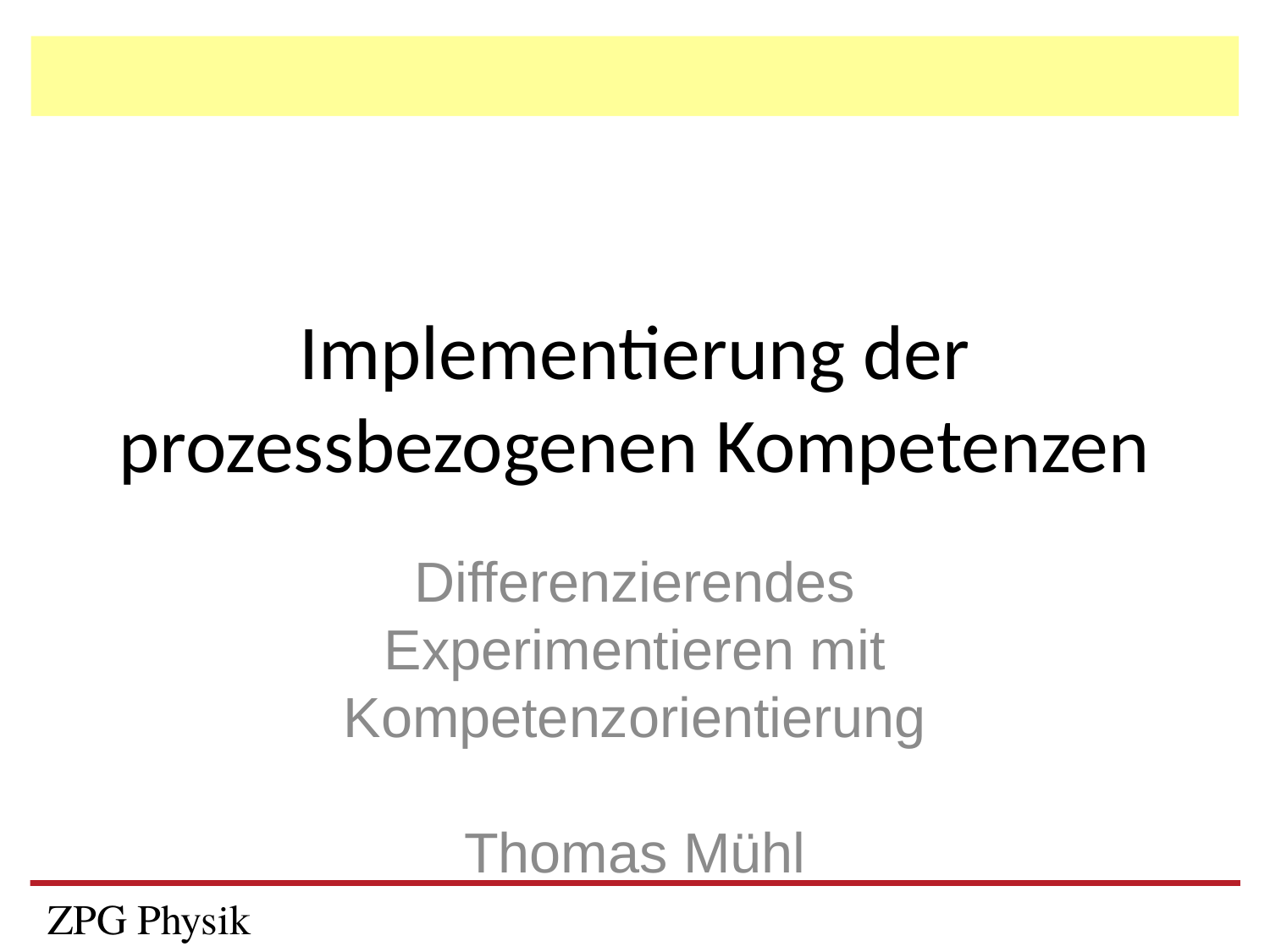

# Implementierung der prozessbezogenen Kompetenzen
Differenzierendes Experimentieren mit Kompetenzorientierung

Thomas Mühl
ZPG Physik